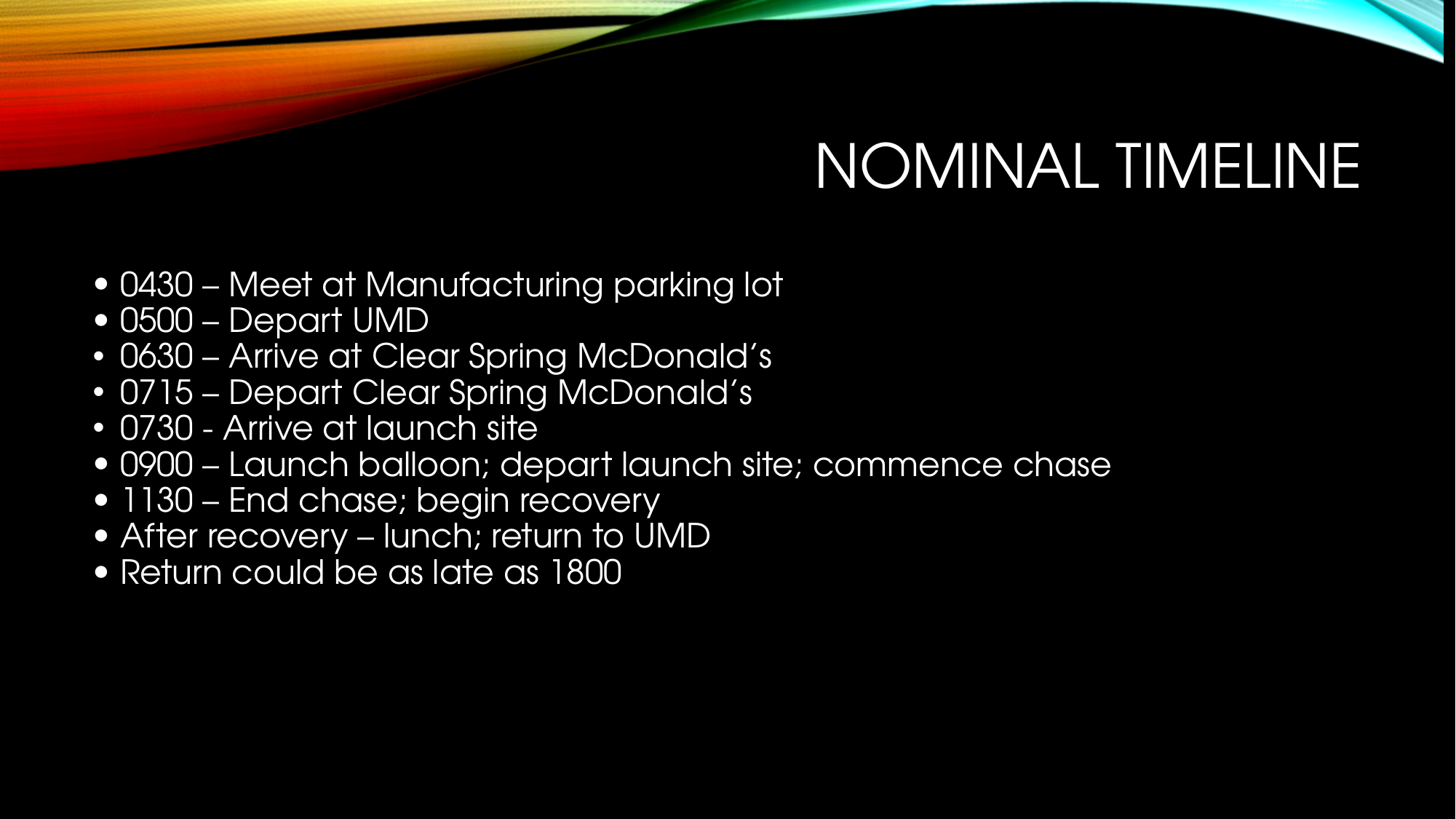

# NOMINAL TIMELINE
0430 – Meet at Manufacturing parking lot
0500 – Depart UMD
0630 – Arrive at Clear Spring McDonald’s
0715 – Depart Clear Spring McDonald’s
0730 - Arrive at launch site
0900 – Launch balloon; depart launch site; commence chase
1130 – End chase; begin recovery
After recovery – lunch; return to UMD
Return could be as late as 1800